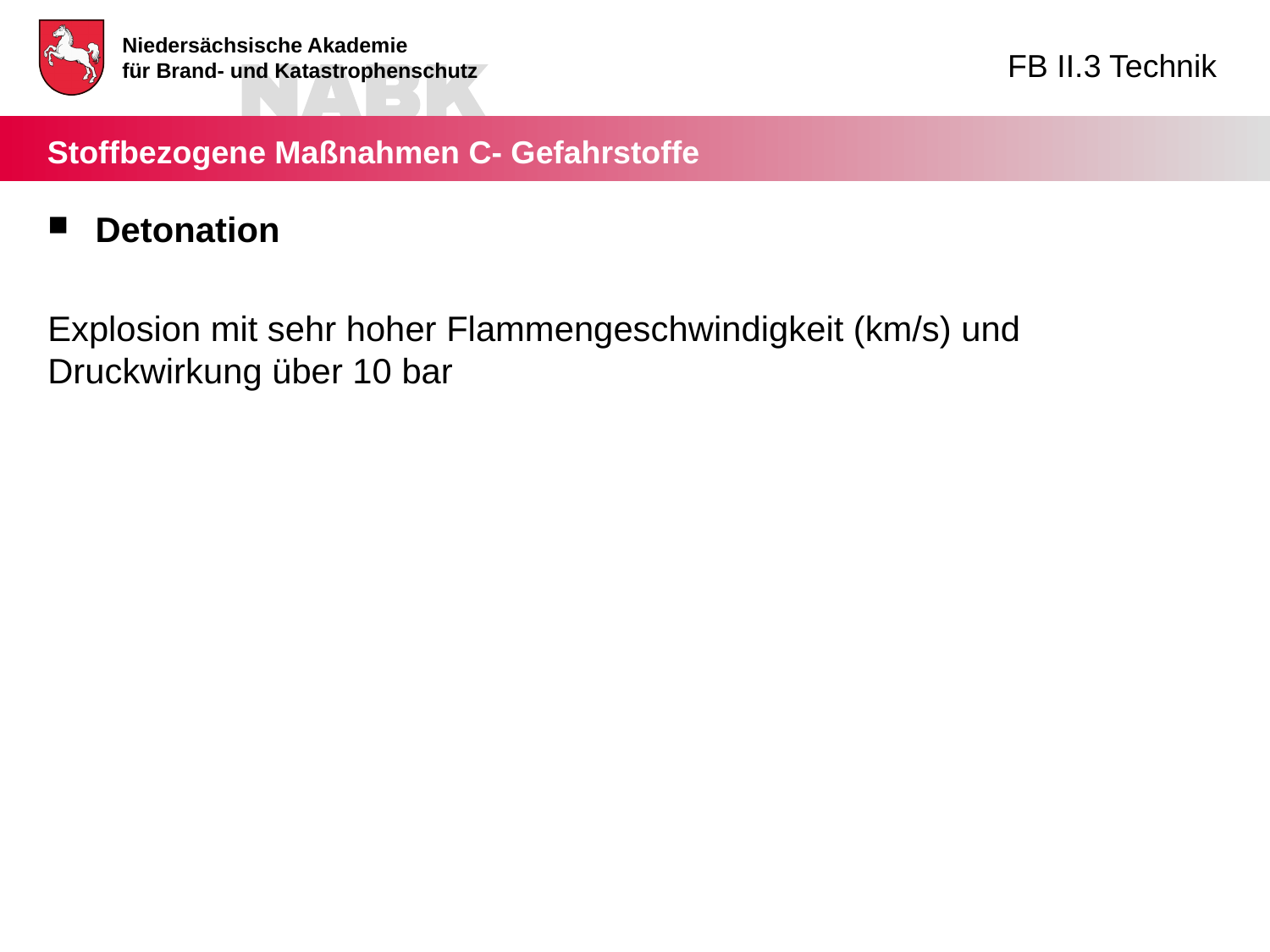

Detonation

Explosion mit sehr hoher Flammengeschwindigkeit (km/s) und Druckwirkung über 10 bar